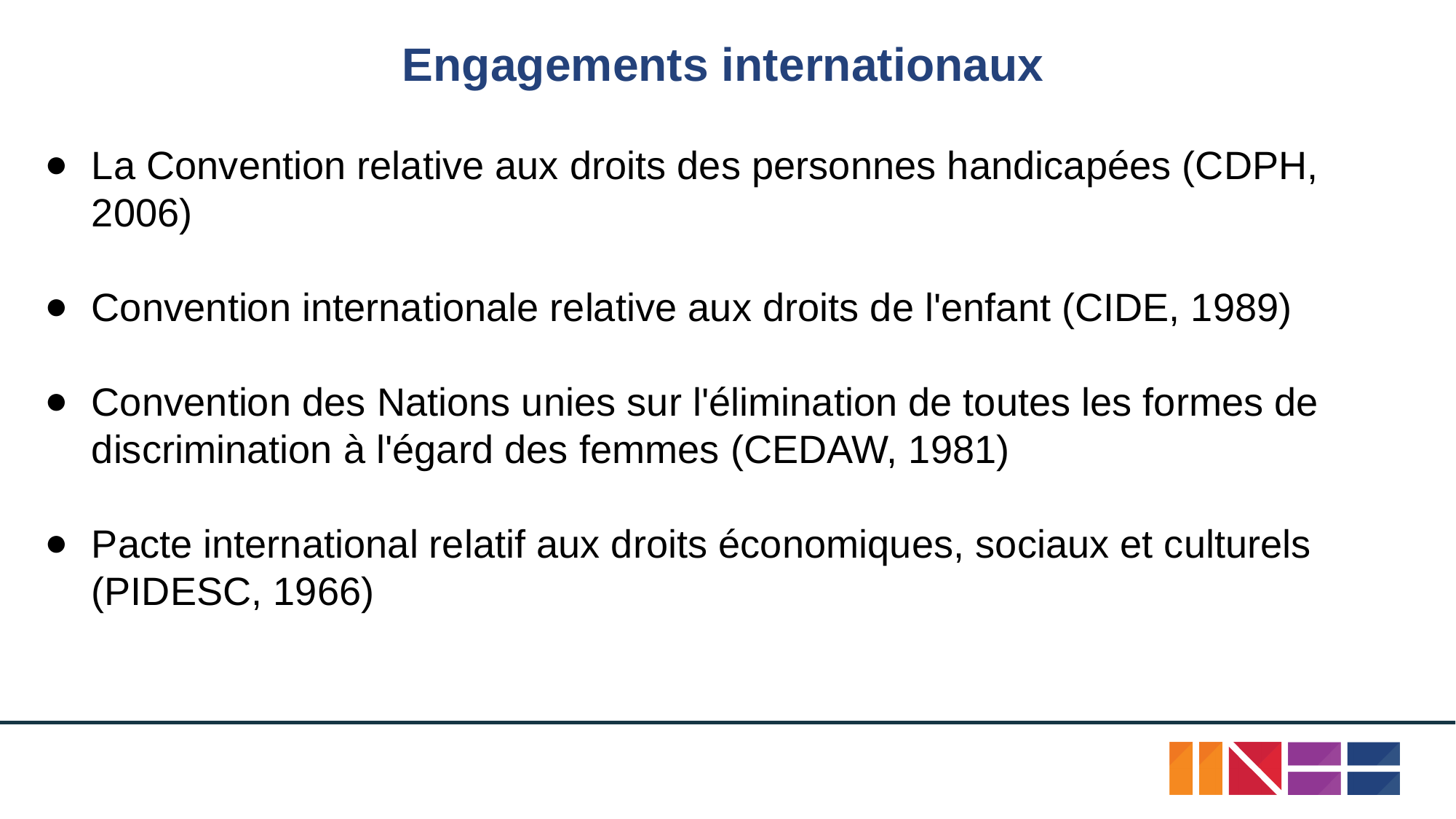

# Engagements internationaux
La Convention relative aux droits des personnes handicapées (CDPH, 2006)

Convention internationale relative aux droits de l'enfant (CIDE, 1989)

Convention des Nations unies sur l'élimination de toutes les formes de discrimination à l'égard des femmes (CEDAW, 1981)

Pacte international relatif aux droits économiques, sociaux et culturels (PIDESC, 1966)